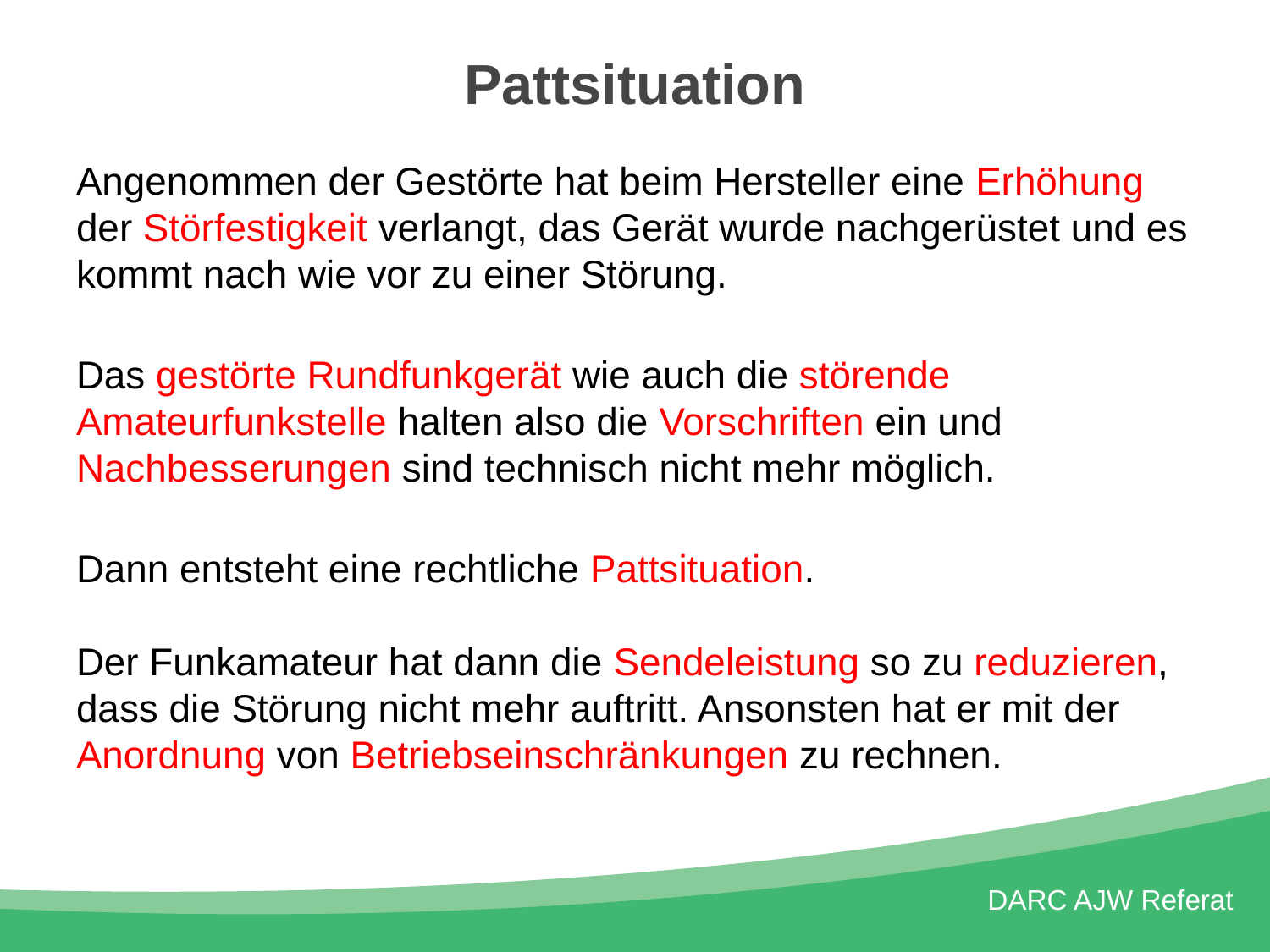

# Pattsituation
Angenommen der Gestörte hat beim Hersteller eine Erhöhung der Störfestigkeit verlangt, das Gerät wurde nachgerüstet und es kommt nach wie vor zu einer Störung.
Das gestörte Rundfunkgerät wie auch die störende Amateurfunkstelle halten also die Vorschriften ein und Nachbesserungen sind technisch nicht mehr möglich.
Dann entsteht eine rechtliche Pattsituation.
Der Funkamateur hat dann die Sendeleistung so zu reduzieren, dass die Störung nicht mehr auftritt. Ansonsten hat er mit der Anordnung von Betriebseinschränkungen zu rechnen.